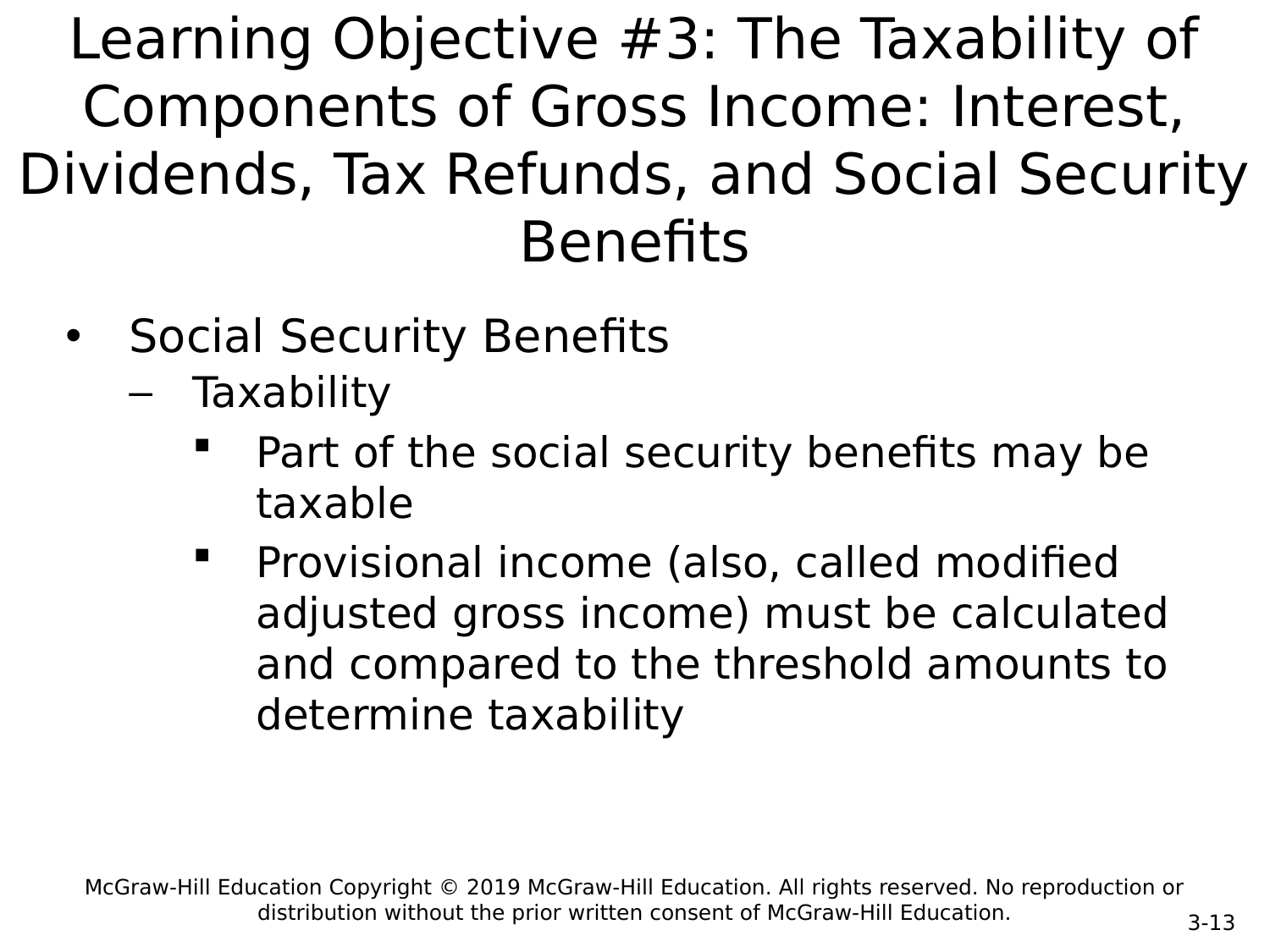

# Learning Objective #3: The Taxability of Components of Gross Income: Interest, Dividends, Tax Refunds, and Social Security Benefits
Social Security Benefits
Taxability
Part of the social security benefits may be taxable
Provisional income (also, called modified adjusted gross income) must be calculated and compared to the threshold amounts to determine taxability
McGraw-Hill Education Copyright © 2019 McGraw-Hill Education. All rights reserved. No reproduction or distribution without the prior written consent of McGraw-Hill Education.
3-13